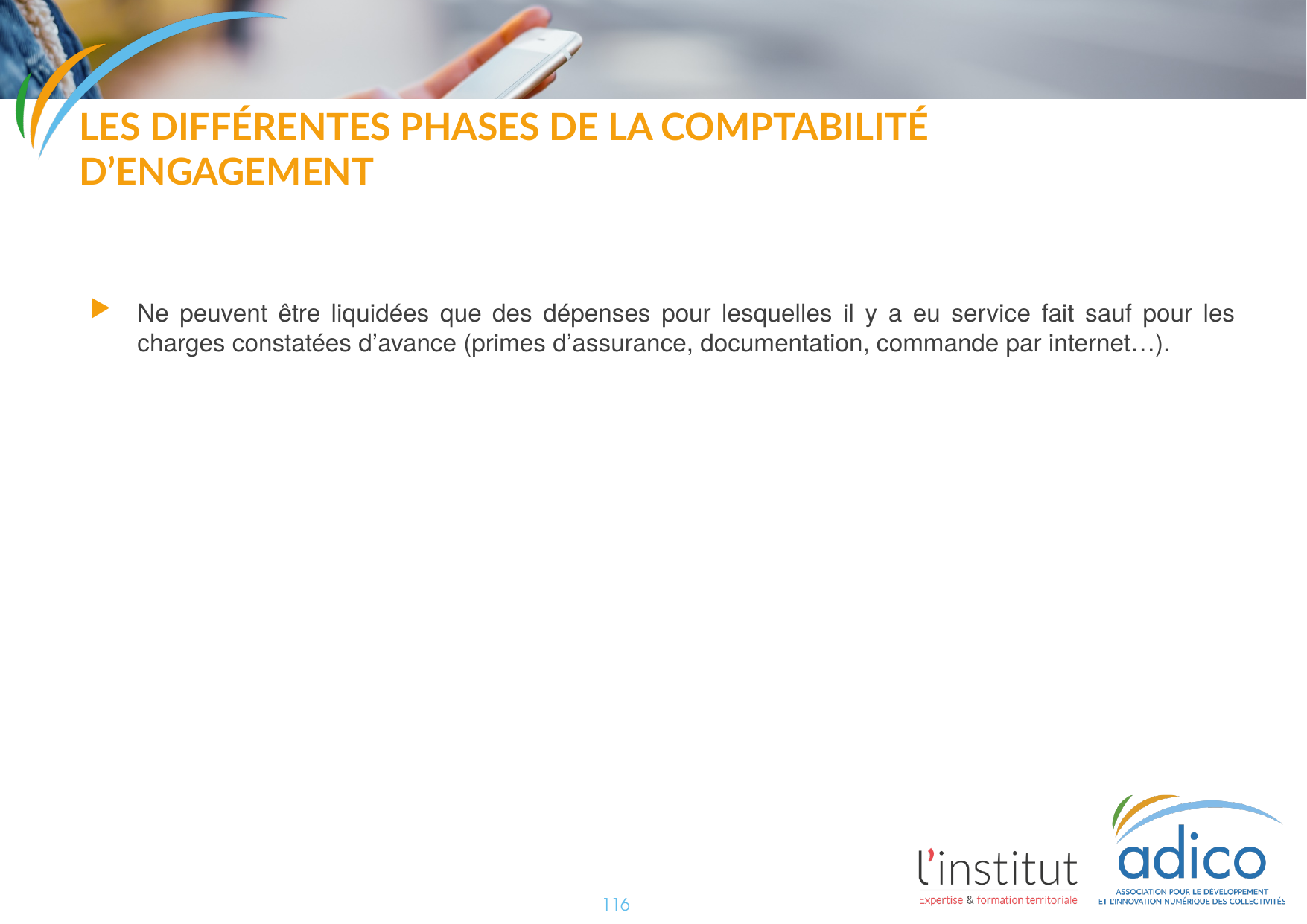

# Les différentes phases de la comptabilité d’engagement
Ne peuvent être liquidées que des dépenses pour lesquelles il y a eu service fait sauf pour les charges constatées d’avance (primes d’assurance, documentation, commande par internet…).